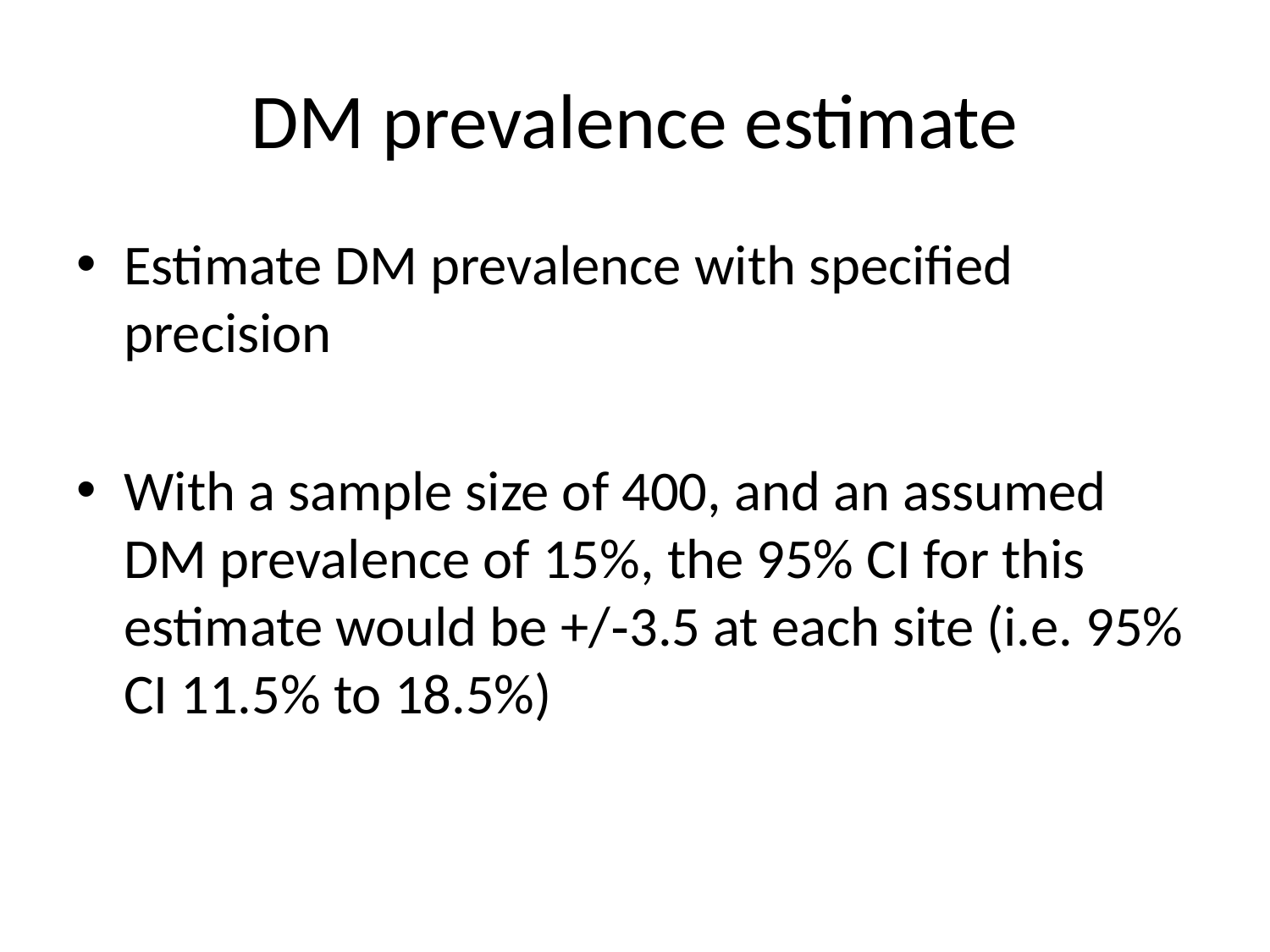

# DM prevalence estimate
Estimate DM prevalence with specified precision

With a sample size of 400, and an assumed DM prevalence of 15%, the 95% CI for this estimate would be +/‐3.5 at each site (i.e. 95% CI 11.5% to 18.5%)